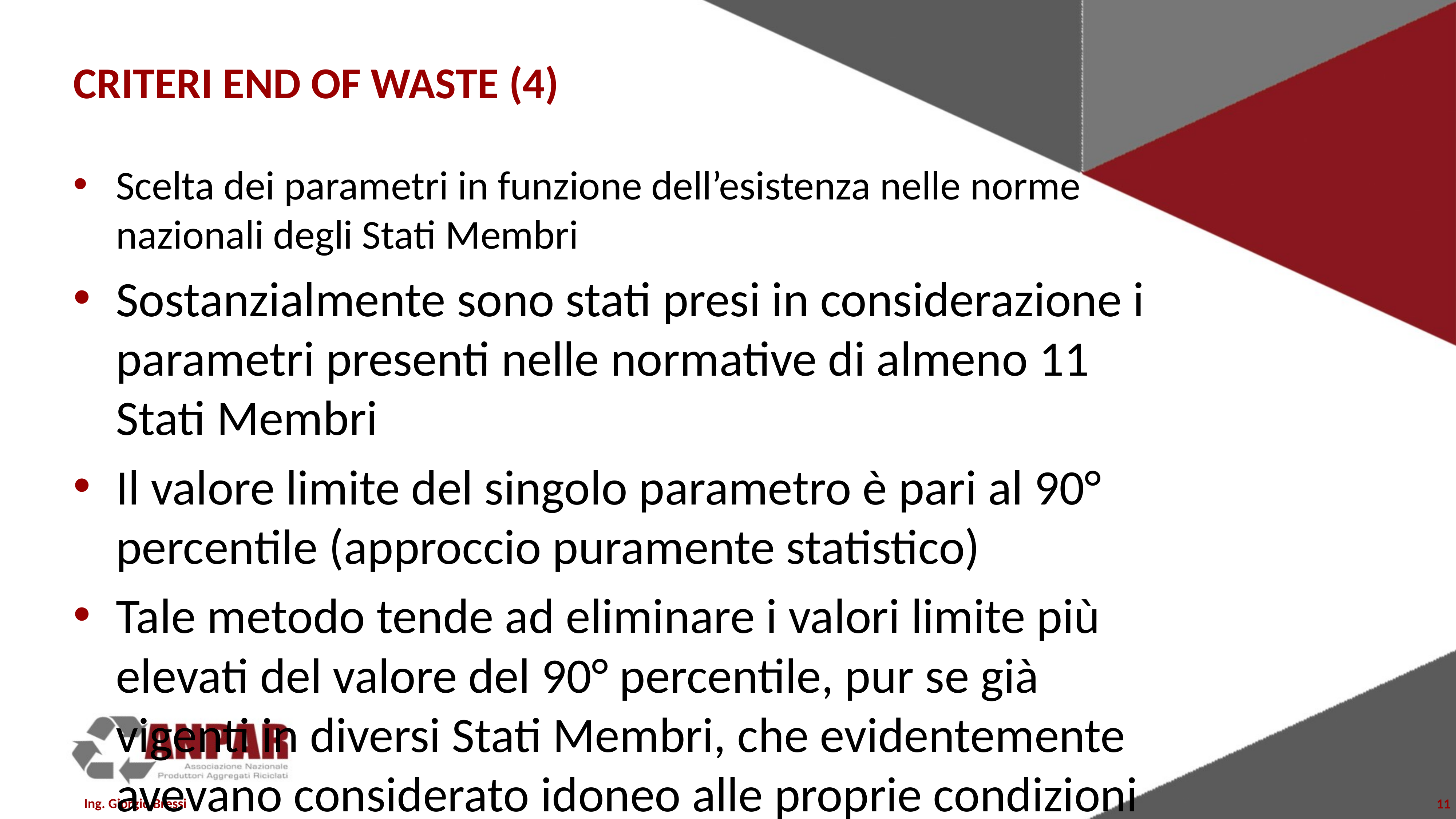

# CRITERI END OF WASTE (4)
Scelta dei parametri in funzione dell’esistenza nelle norme nazionali degli Stati Membri
Sostanzialmente sono stati presi in considerazione i parametri presenti nelle normative di almeno 11 Stati Membri
Il valore limite del singolo parametro è pari al 90° percentile (approccio puramente statistico)
Tale metodo tende ad eliminare i valori limite più elevati del valore del 90° percentile, pur se già vigenti in diversi Stati Membri, che evidentemente avevano considerato idoneo alle proprie condizioni locali l’apposizione di un valore limite relativamente più alto!